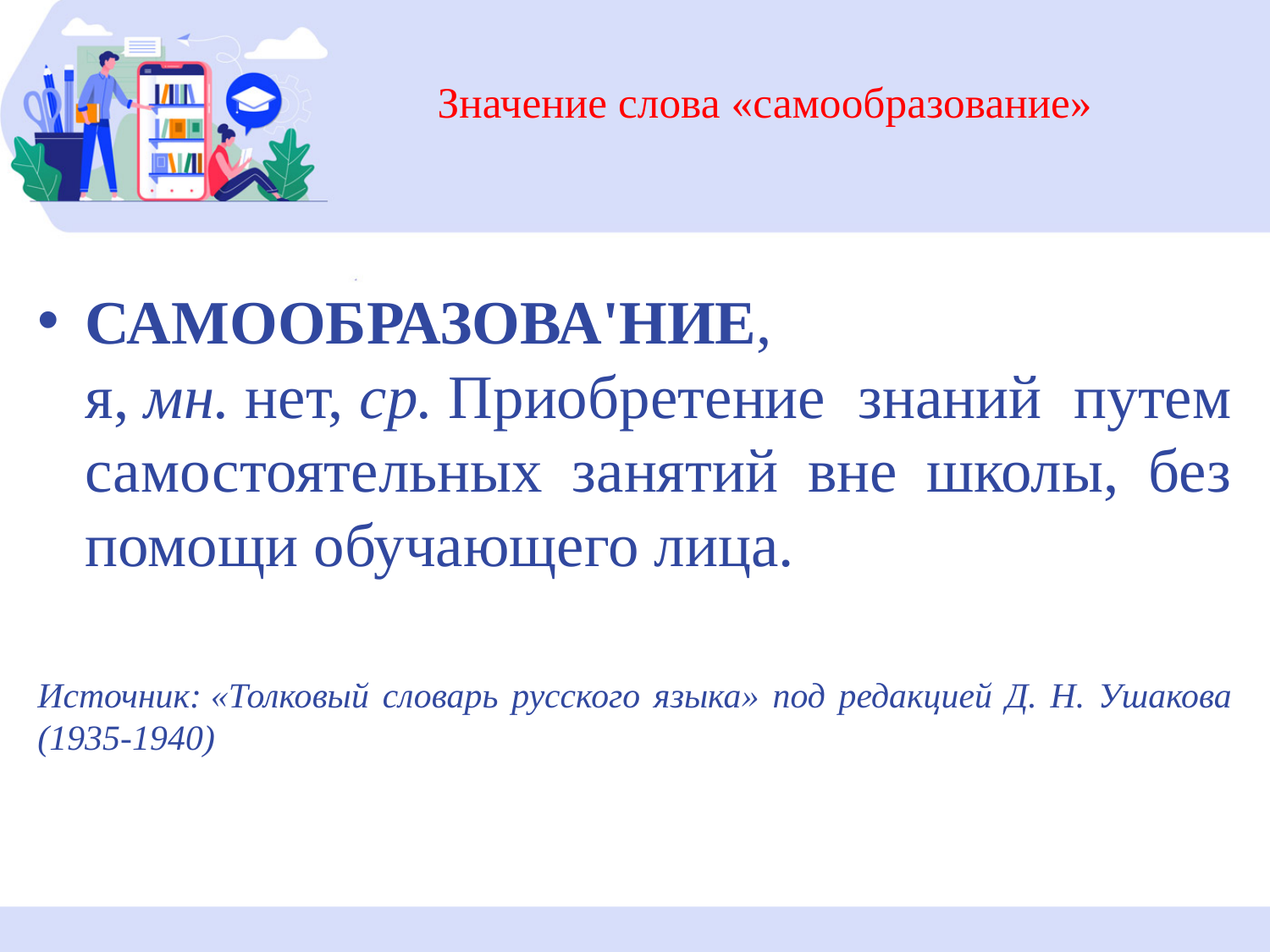

# Значение слова «самообразование»
САМООБРАЗОВА'НИЕ, я, мн. нет, ср. Приобретение знаний путем самостоятельных занятий вне школы, без помощи обучающего лица.

Источник: «Толковый словарь русского языка» под редакцией Д. Н. Ушакова (1935-1940)